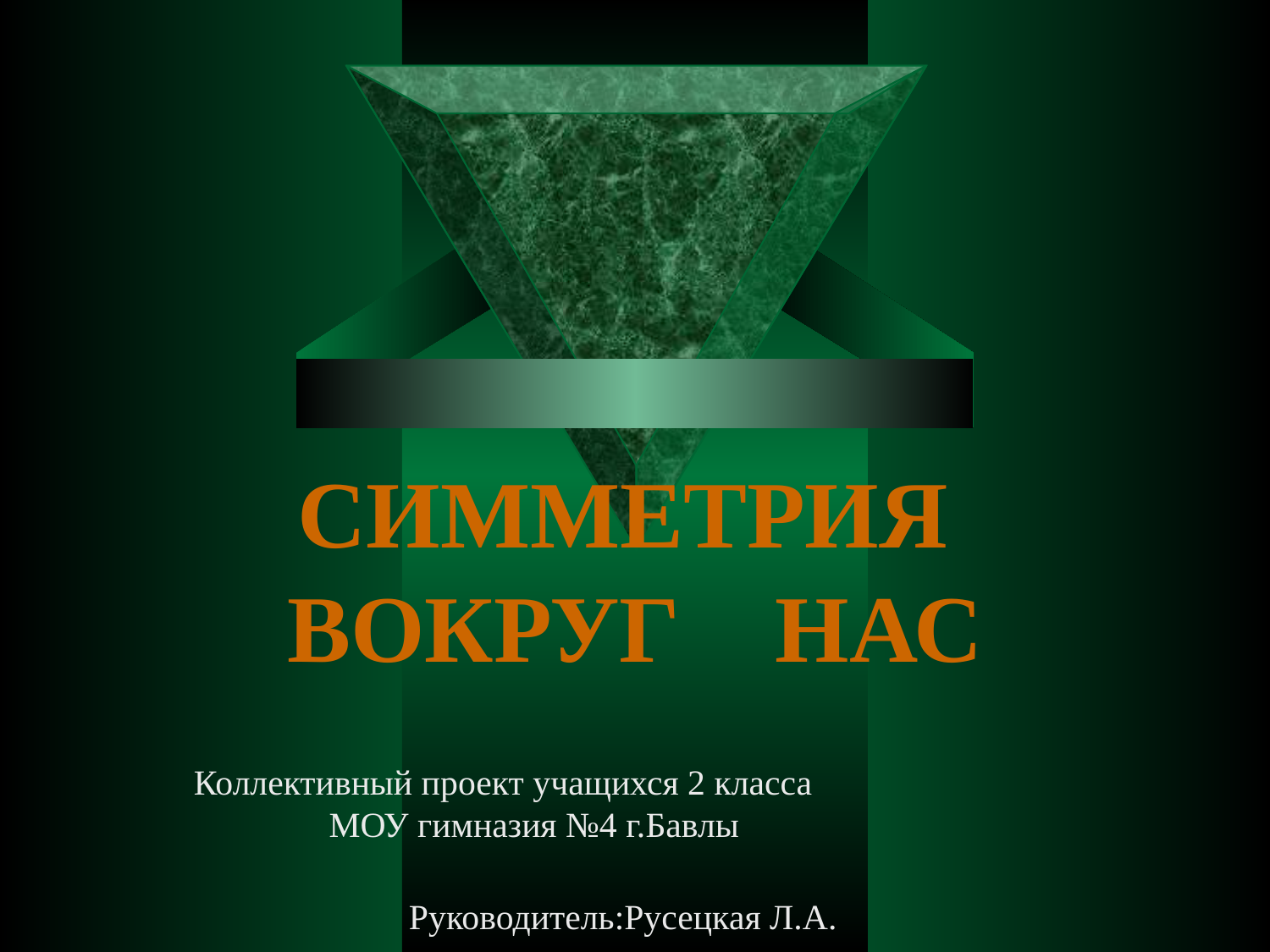

Симметрия
Вокруг    нас
Коллективный проект учащихся 2 класса                                           МОУ гимназия №4 г.Бавлы
Руководитель:Русецкая Л.А.
2010-2011